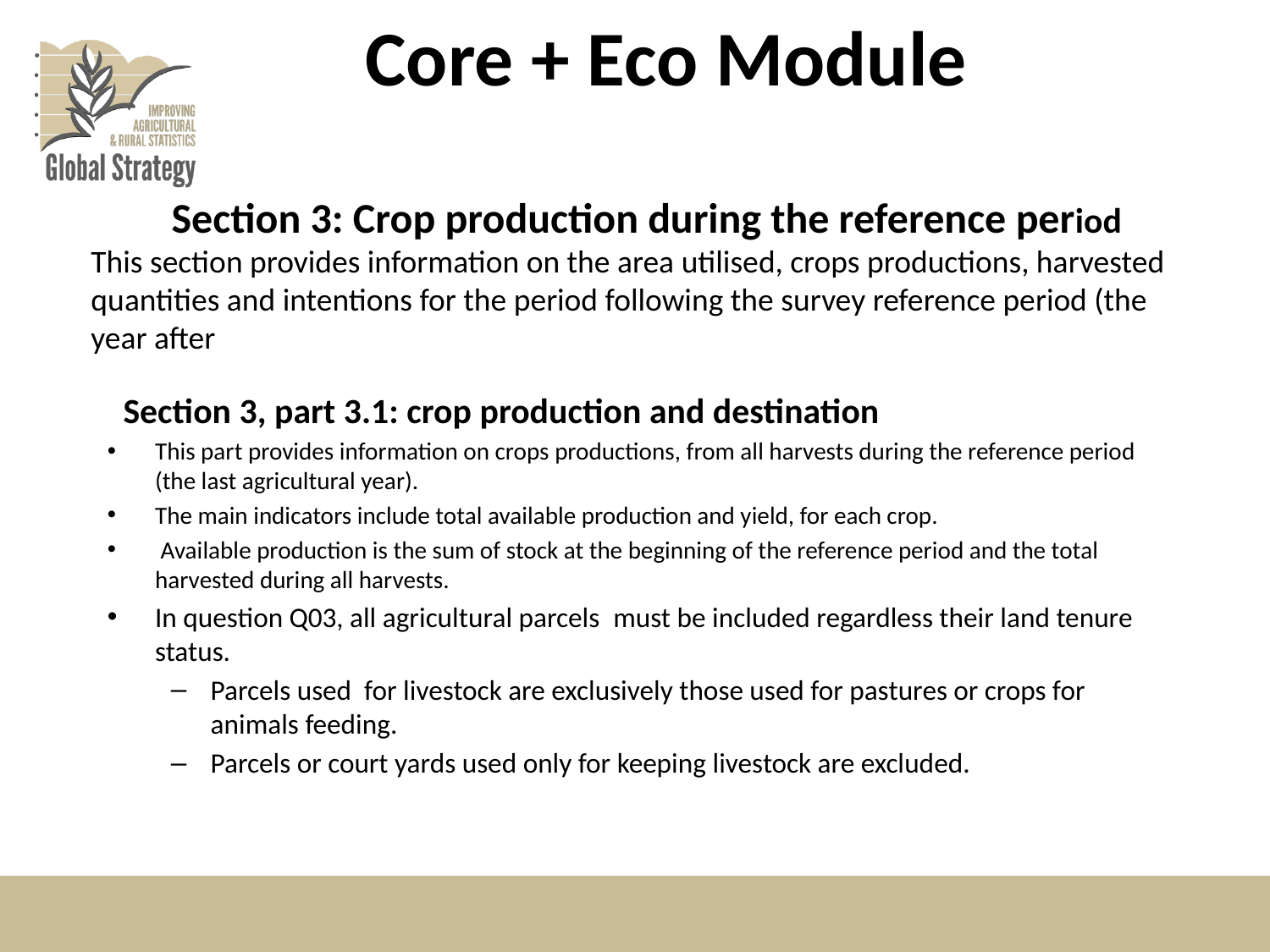

# Core + Eco Module

Section 3: Crop production during the reference period
This section provides information on the area utilised, crops productions, harvested quantities and intentions for the period following the survey reference period (the year after

Section 3, part 3.1: crop production and destination
This part provides information on crops productions, from all harvests during the reference period (the last agricultural year).
The main indicators include total available production and yield, for each crop.
 Available production is the sum of stock at the beginning of the reference period and the total harvested during all harvests.
In question Q03, all agricultural parcels  must be included regardless their land tenure status.
Parcels used  for livestock are exclusively those used for pastures or crops for animals feeding.
Parcels or court yards used only for keeping livestock are excluded.